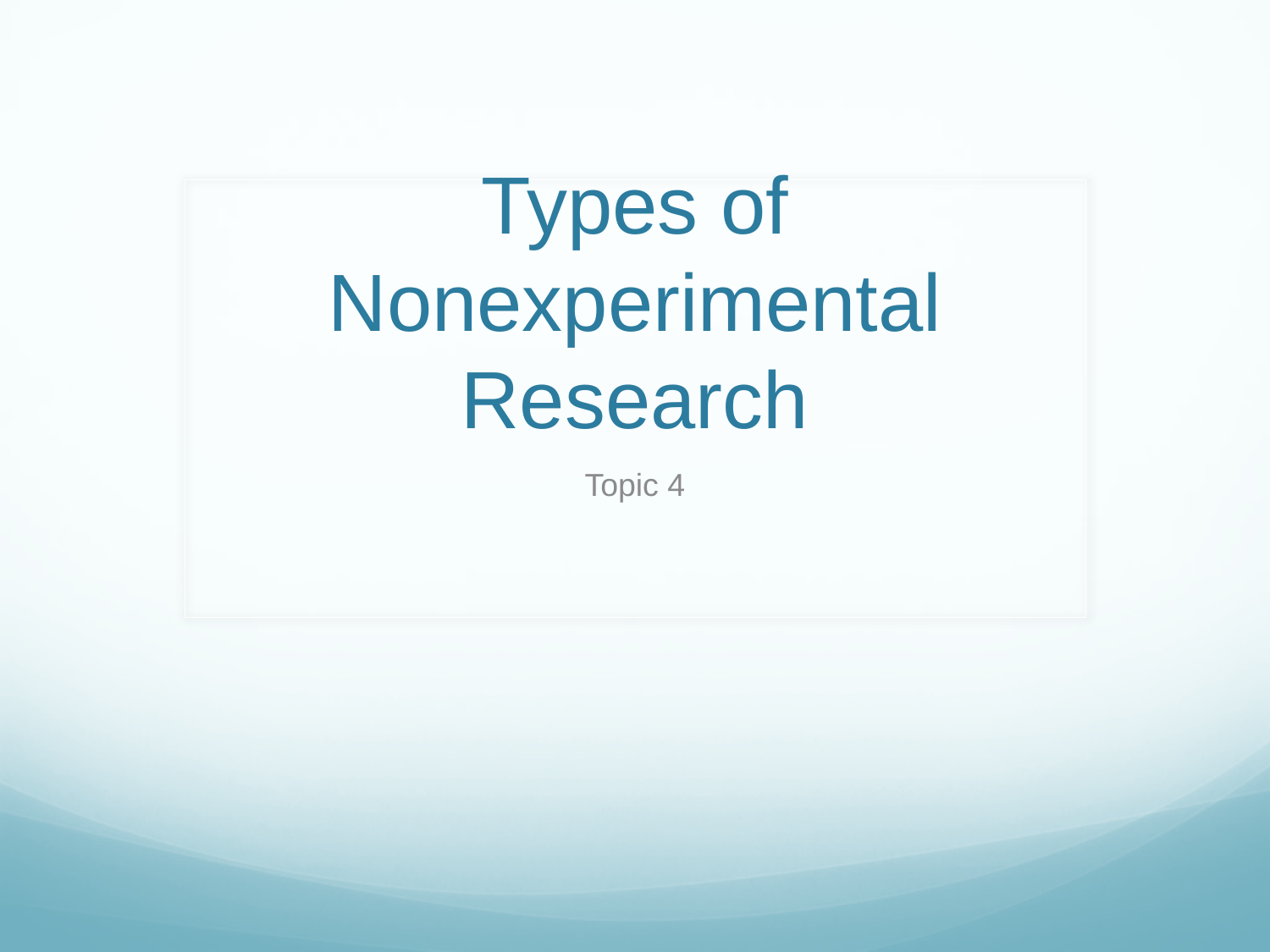

# Types of Nonexperimental Research
Topic 4